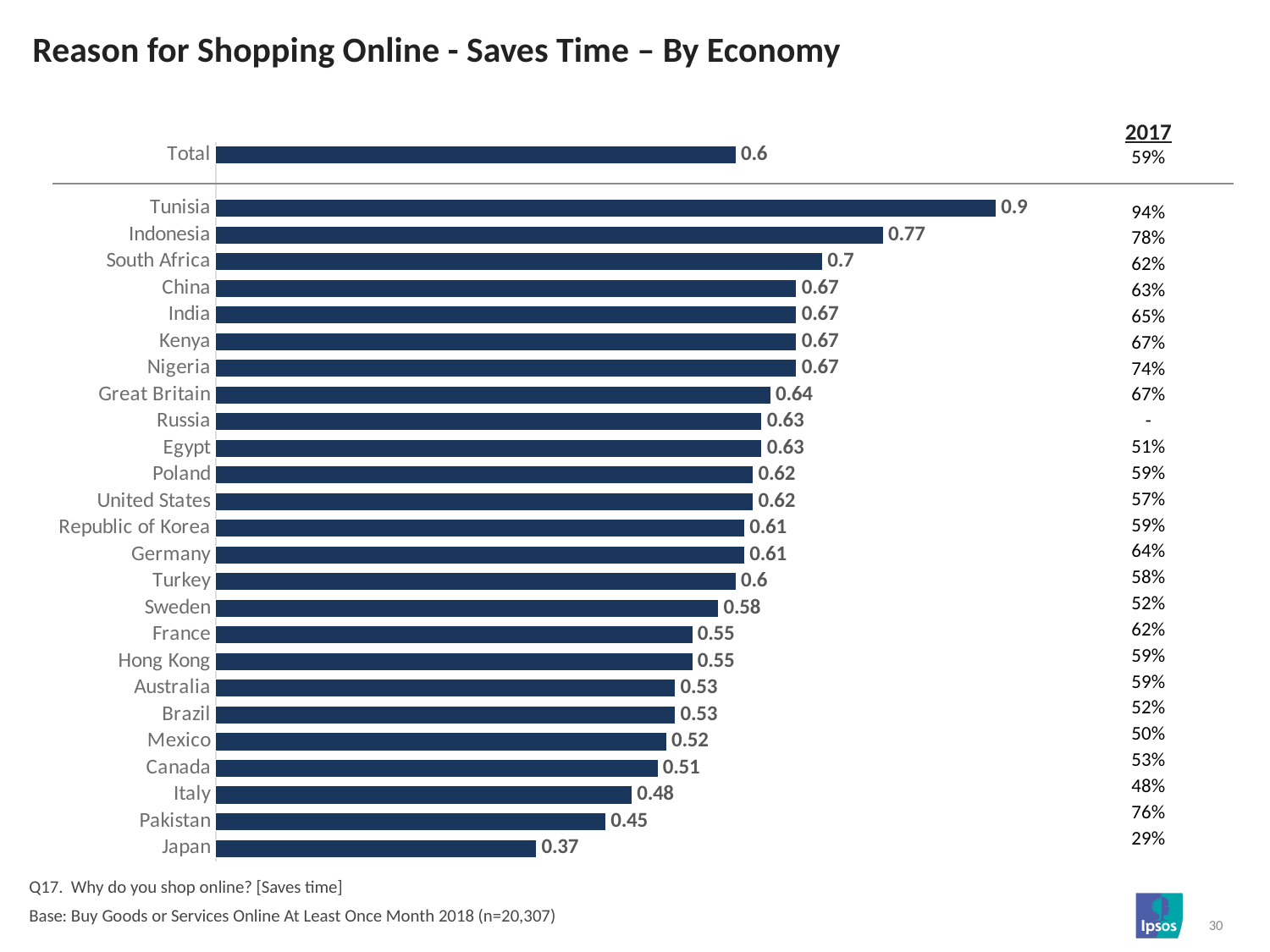

# Reason for Shopping Online - Saves Time – By Economy
| 2017 |
| --- |
| 59% |
|  |
| 94% |
| 78% |
| 62% |
| 63% |
| 65% |
| 67% |
| 74% |
| 67% |
| - |
| 51% |
| 59% |
| 57% |
| 59% |
| 64% |
| 58% |
| 52% |
| 62% |
| 59% |
| 59% |
| 52% |
| 50% |
| 53% |
| 48% |
| 76% |
| 29% |

### Chart

| Category | Column1 |
|---|---|
| Total | 0.6 |
|  | None |
| Tunisia | 0.9 |
| Indonesia | 0.77 |
| South Africa | 0.7 |
| China | 0.67 |
| India | 0.67 |
| Kenya | 0.67 |
| Nigeria | 0.67 |
| Great Britain | 0.64 |
| Russia | 0.63 |
| Egypt | 0.63 |
| Poland | 0.62 |
| United States | 0.62 |
| Republic of Korea | 0.61 |
| Germany | 0.61 |
| Turkey | 0.6 |
| Sweden | 0.58 |
| France | 0.55 |
| Hong Kong | 0.55 |
| Australia | 0.53 |
| Brazil | 0.53 |
| Mexico | 0.52 |
| Canada | 0.51 |
| Italy | 0.48 |
| Pakistan | 0.45 |
| Japan | 0.37 |
Q17.  Why do you shop online? [Saves time]
Base: Buy Goods or Services Online At Least Once Month 2018 (n=20,307)